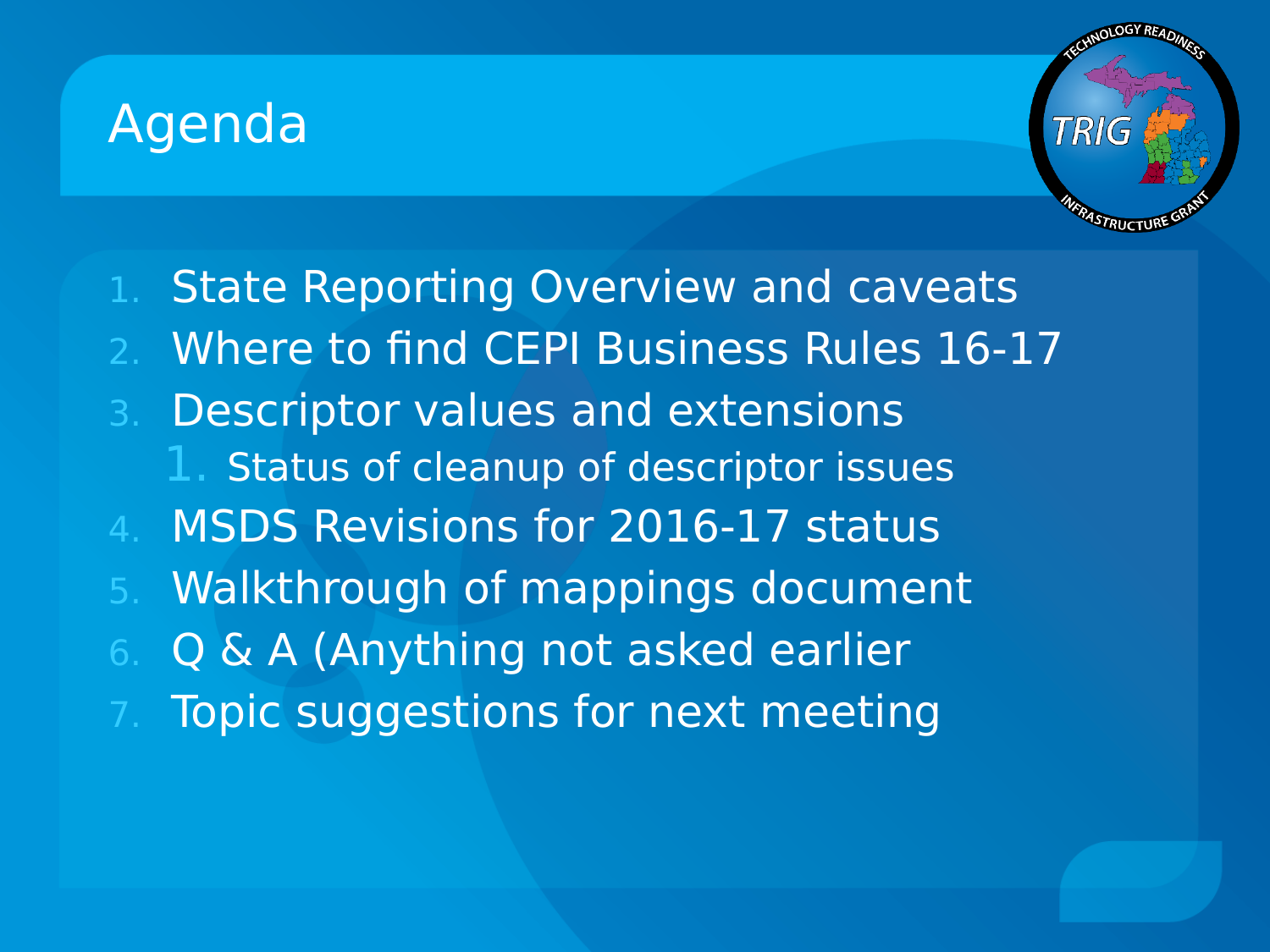

# Agenda
State Reporting Overview and caveats
Where to find CEPI Business Rules 16-17
Descriptor values and extensions
Status of cleanup of descriptor issues
MSDS Revisions for 2016-17 status
Walkthrough of mappings document
Q & A (Anything not asked earlier
Topic suggestions for next meeting